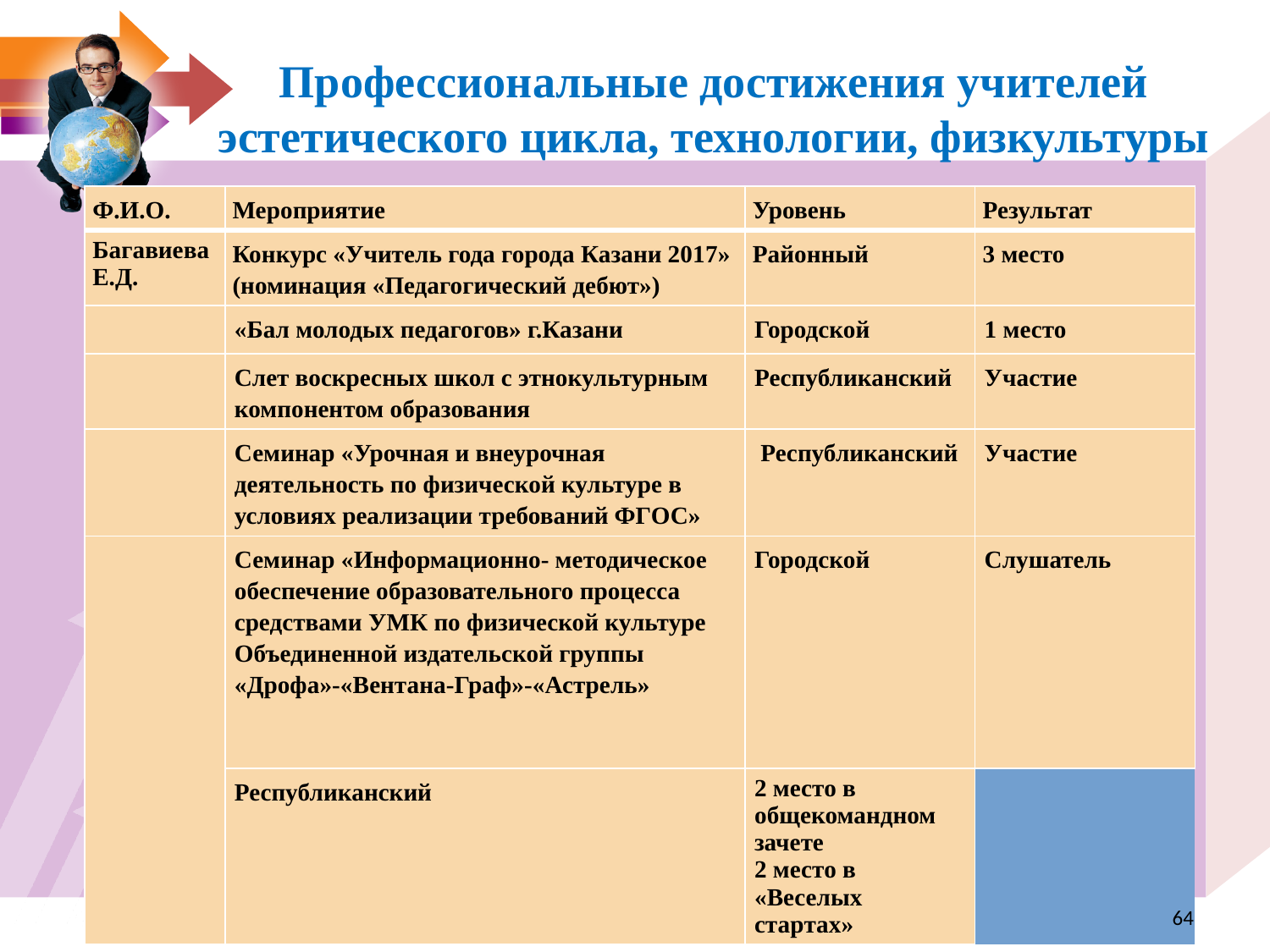

Профессиональные достижения учителей  эстетического цикла, технологии, физкультуры
| Ф.И.О. | Мероприятие | Уровень | Результат |
| --- | --- | --- | --- |
| Багавиева Е.Д. | Конкурс «Учитель года города Казани 2017» (номинация «Педагогический дебют») | Районный | 3 место |
|  | «Бал молодых педагогов» г.Казани | Городской | 1 место |
|  | Слет воскресных школ с этнокультурным компонентом образования | Республиканский | Участие |
|  | Семинар «Урочная и внеурочная деятельность по физической культуре в условиях реализации требований ФГОС» | Республиканский | Участие |
|  | Семинар «Информационно- методическое обеспечение образовательного процесса средствами УМК по физической культуре Объединенной издательской группы «Дрофа»-«Вентана-Граф»-«Астрель» | Городской | Слушатель |
| Летняя Спартакиада педагогов Зимняя спартакиада педагогов | Республиканский | 2 место в общекомандном зачете 2 место в «Веселых стартах» |
64